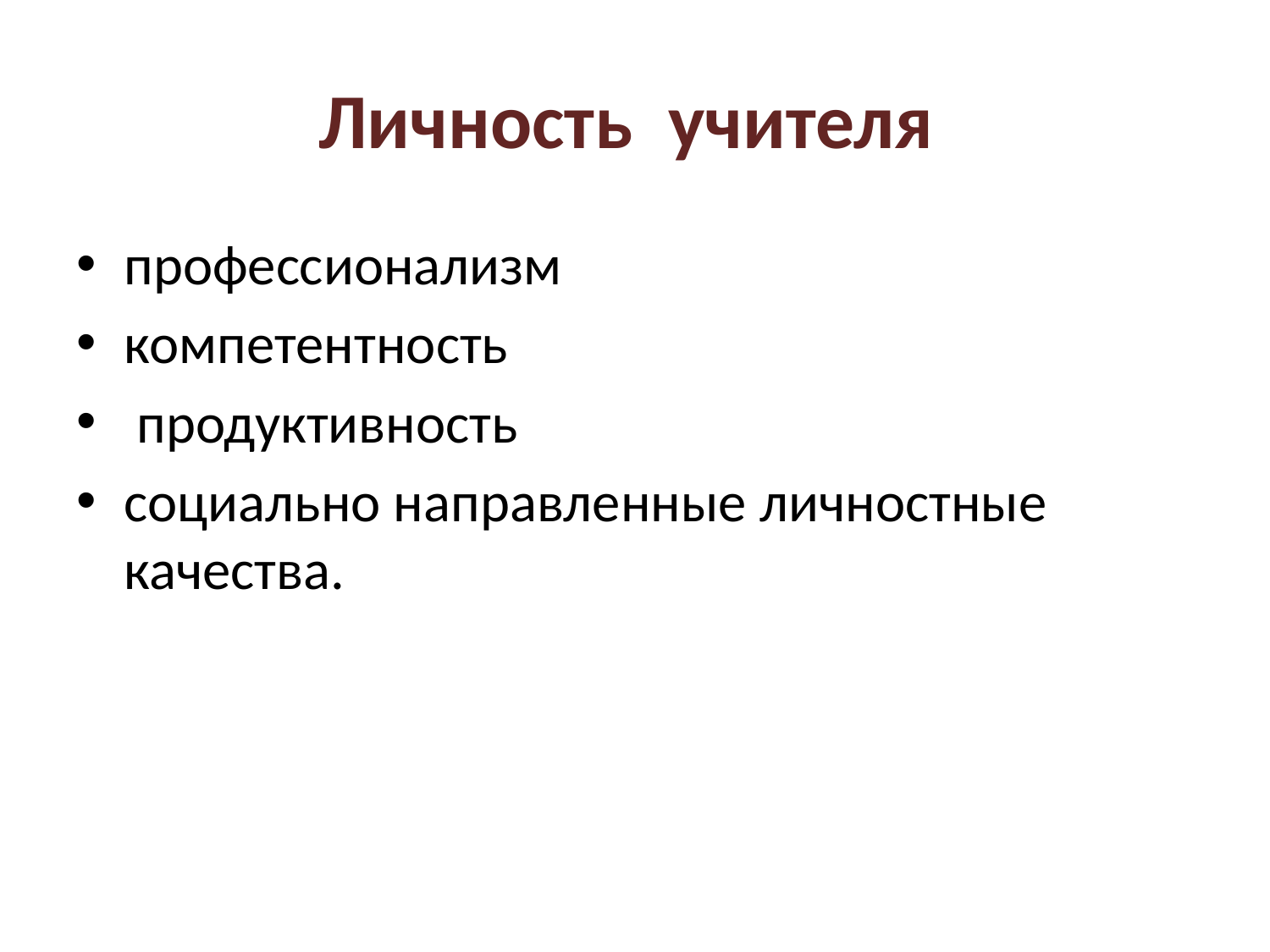

# Личность  учителя
профессионализм
компетентность
 продуктивность
социально направленные личностные качества.